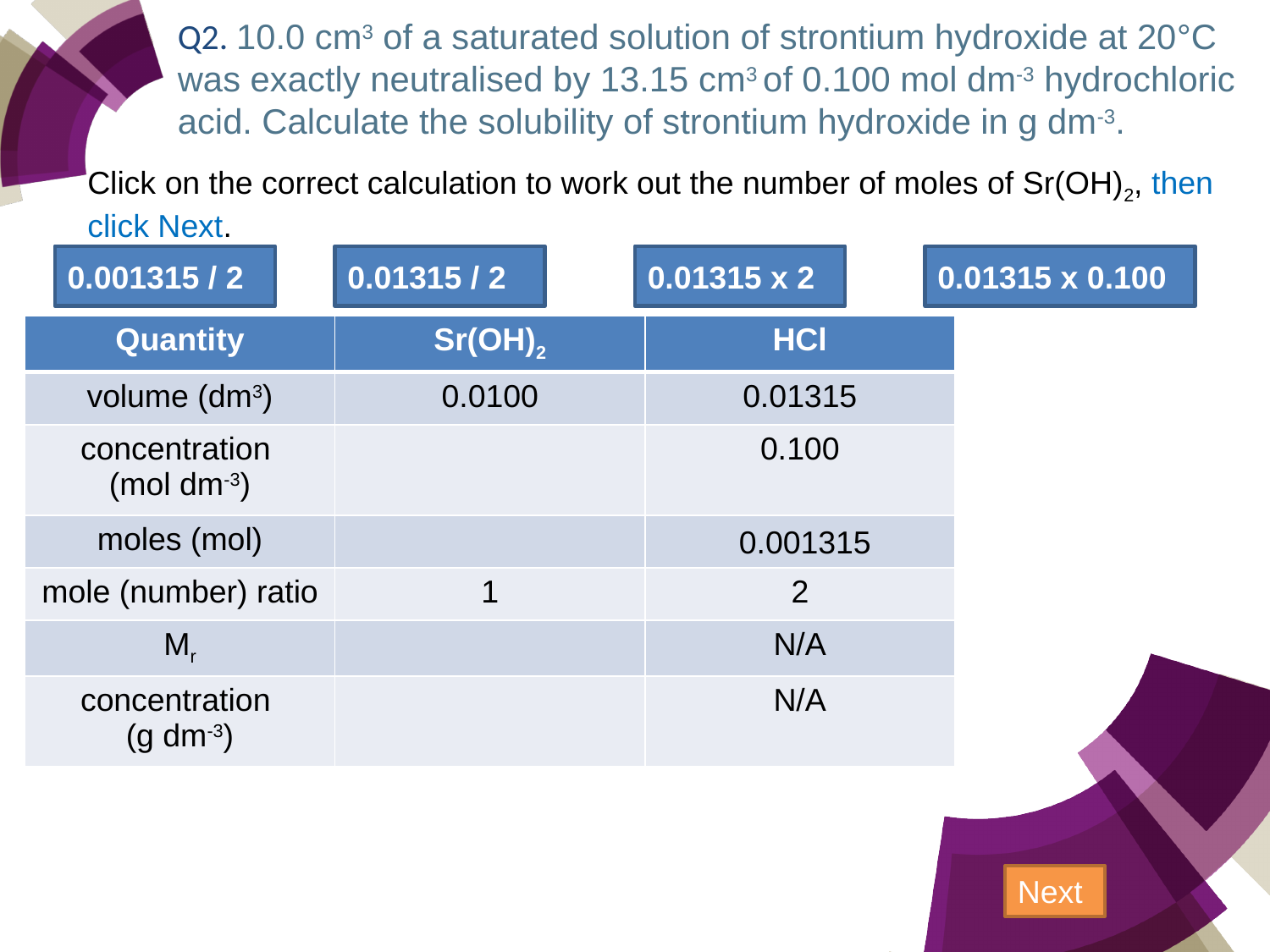

# Q2. 10.0 cm3 of a saturated solution of strontium hydroxide at 20°C was exactly neutralised by 13.15 cm3 of 0.100 mol dm-3 hydrochloric acid. Calculate the solubility of strontium hydroxide in g dm-3.
Click on the correct calculation to work out the number of moles of Sr(OH)2, then click Next.
0.001315 / 2
0.01315 / 2
0.01315 x 2
0.01315 x 0.100
| Quantity | Sr(OH)2 | HCl |
| --- | --- | --- |
| volume (dm3) | 0.0100 | 0.01315 |
| concentration (mol dm-3) |  | 0.100 |
| moles (mol) |  |  |
| mole (number) ratio | 1 | 2 |
| Mr |  | N/A |
| concentration (g dm-3) |  | N/A |
Select the correct formula for strontium hydroxide:
0.001315
Next